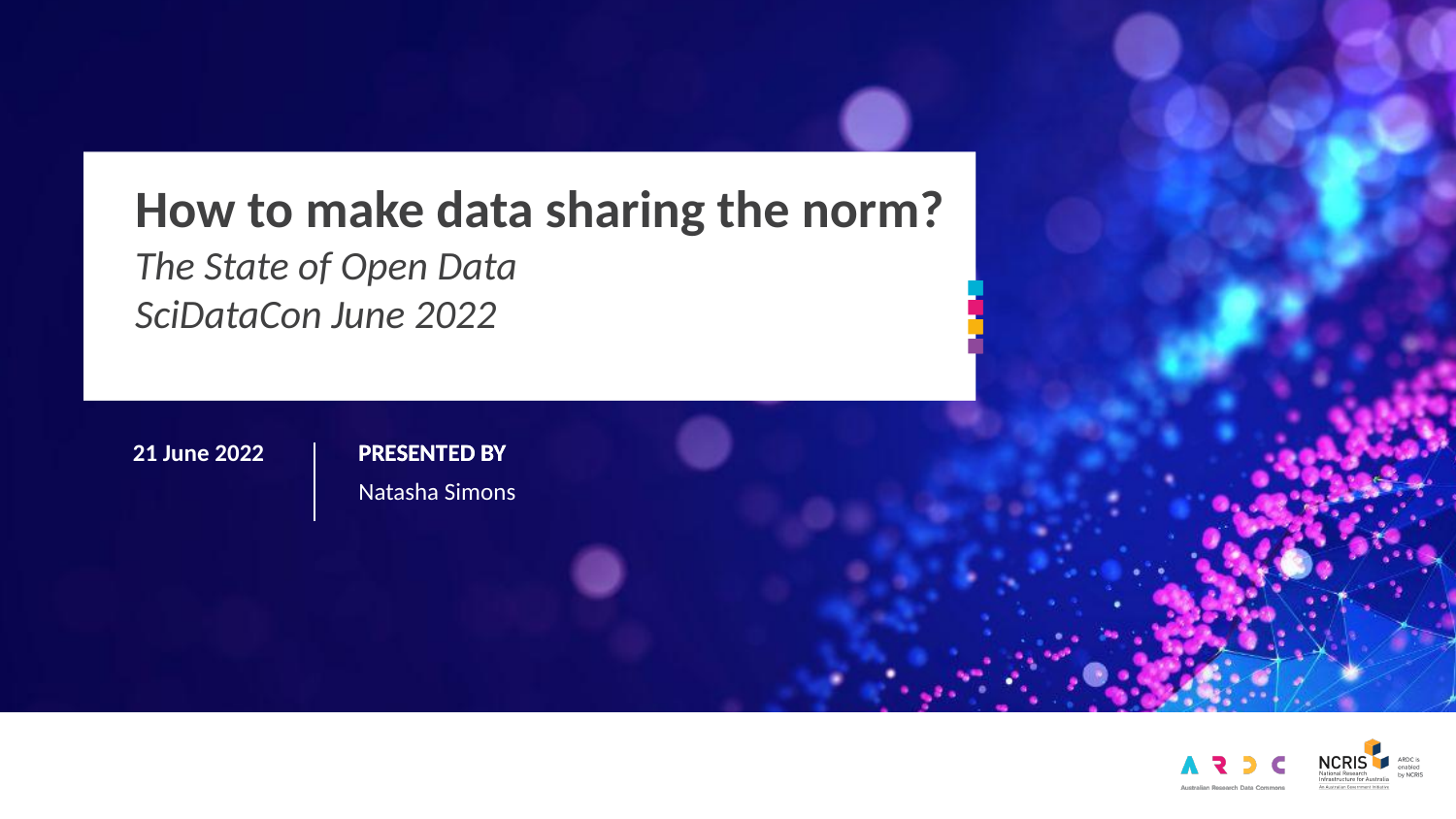

# How to make data sharing the norm?
The State of Open Data
SciDataCon June 2022

21 June 2022
PRESENTED BY
Natasha Simons